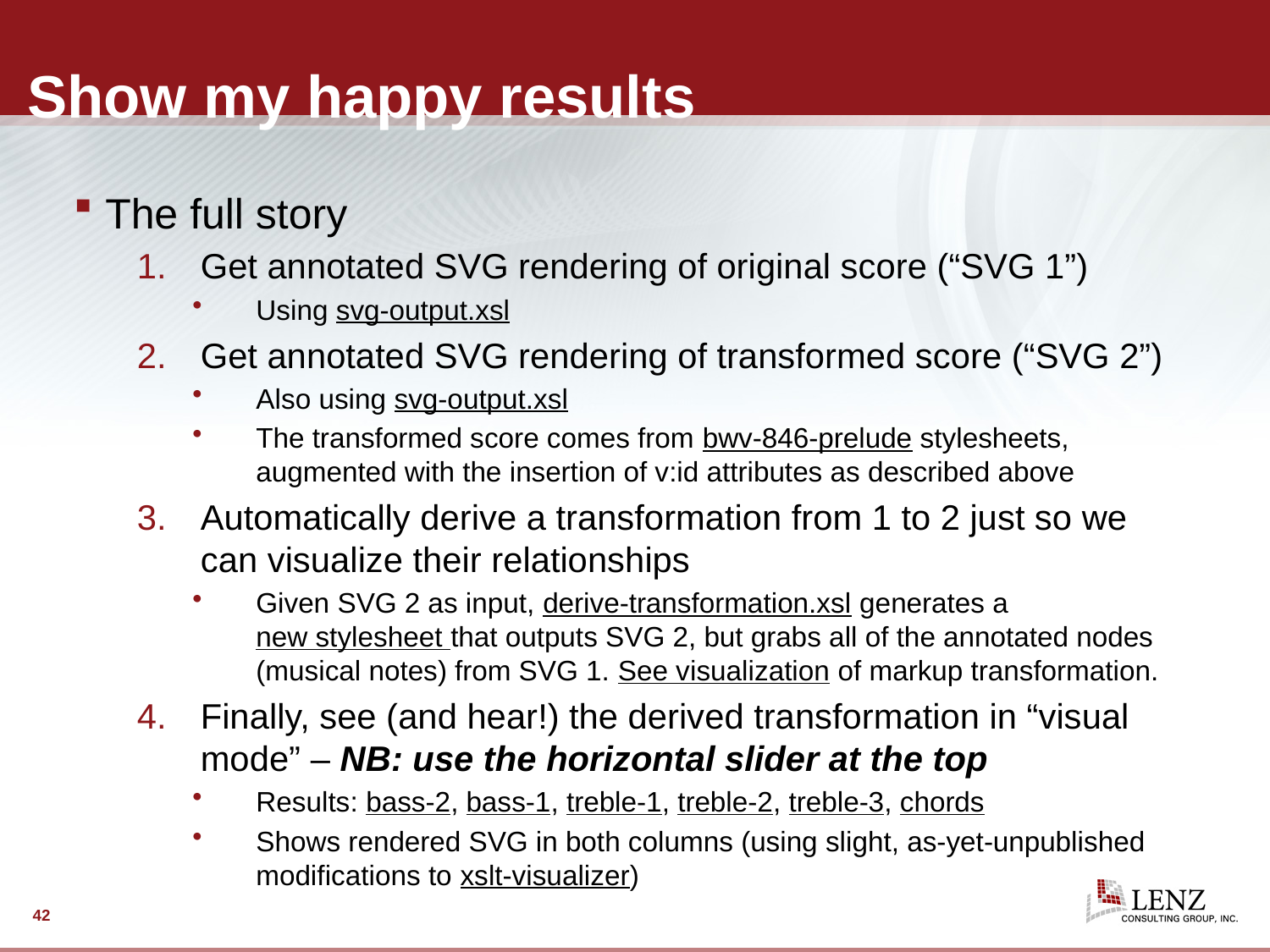

# Show my happy results
The full story
Get annotated SVG rendering of original score (“SVG 1”)
Using svg-output.xsl
Get annotated SVG rendering of transformed score (“SVG 2”)
Also using svg-output.xsl
The transformed score comes from bwv-846-prelude stylesheets, augmented with the insertion of v:id attributes as described above
Automatically derive a transformation from 1 to 2 just so we can visualize their relationships
Given SVG 2 as input, derive-transformation.xsl generates a new stylesheet that outputs SVG 2, but grabs all of the annotated nodes (musical notes) from SVG 1. See visualization of markup transformation.
Finally, see (and hear!) the derived transformation in “visual mode” – NB: use the horizontal slider at the top
Results: bass-2, bass-1, treble-1, treble-2, treble-3, chords
Shows rendered SVG in both columns (using slight, as-yet-unpublished modifications to xslt-visualizer)

42